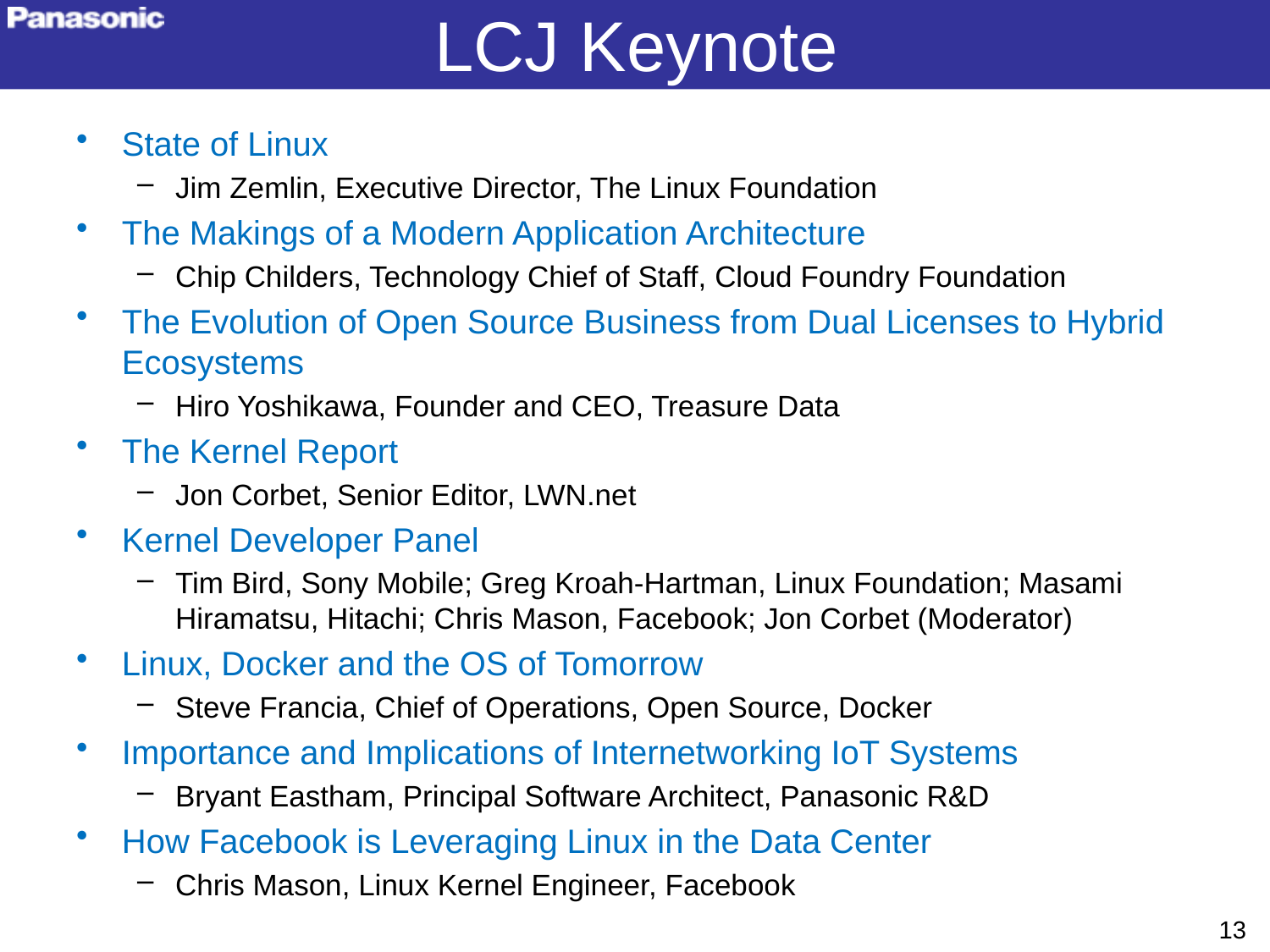

# LCJ Keynote
State of Linux
Jim Zemlin, Executive Director, The Linux Foundation
The Makings of a Modern Application Architecture
Chip Childers, Technology Chief of Staff, Cloud Foundry Foundation
The Evolution of Open Source Business from Dual Licenses to Hybrid Ecosystems
Hiro Yoshikawa, Founder and CEO, Treasure Data
The Kernel Report
Jon Corbet, Senior Editor, LWN.net
Kernel Developer Panel
Tim Bird, Sony Mobile; Greg Kroah-Hartman, Linux Foundation; Masami Hiramatsu, Hitachi; Chris Mason, Facebook; Jon Corbet (Moderator)
Linux, Docker and the OS of Tomorrow
Steve Francia, Chief of Operations, Open Source, Docker
Importance and Implications of Internetworking IoT Systems
Bryant Eastham, Principal Software Architect, Panasonic R&D
How Facebook is Leveraging Linux in the Data Center
Chris Mason, Linux Kernel Engineer, Facebook
13